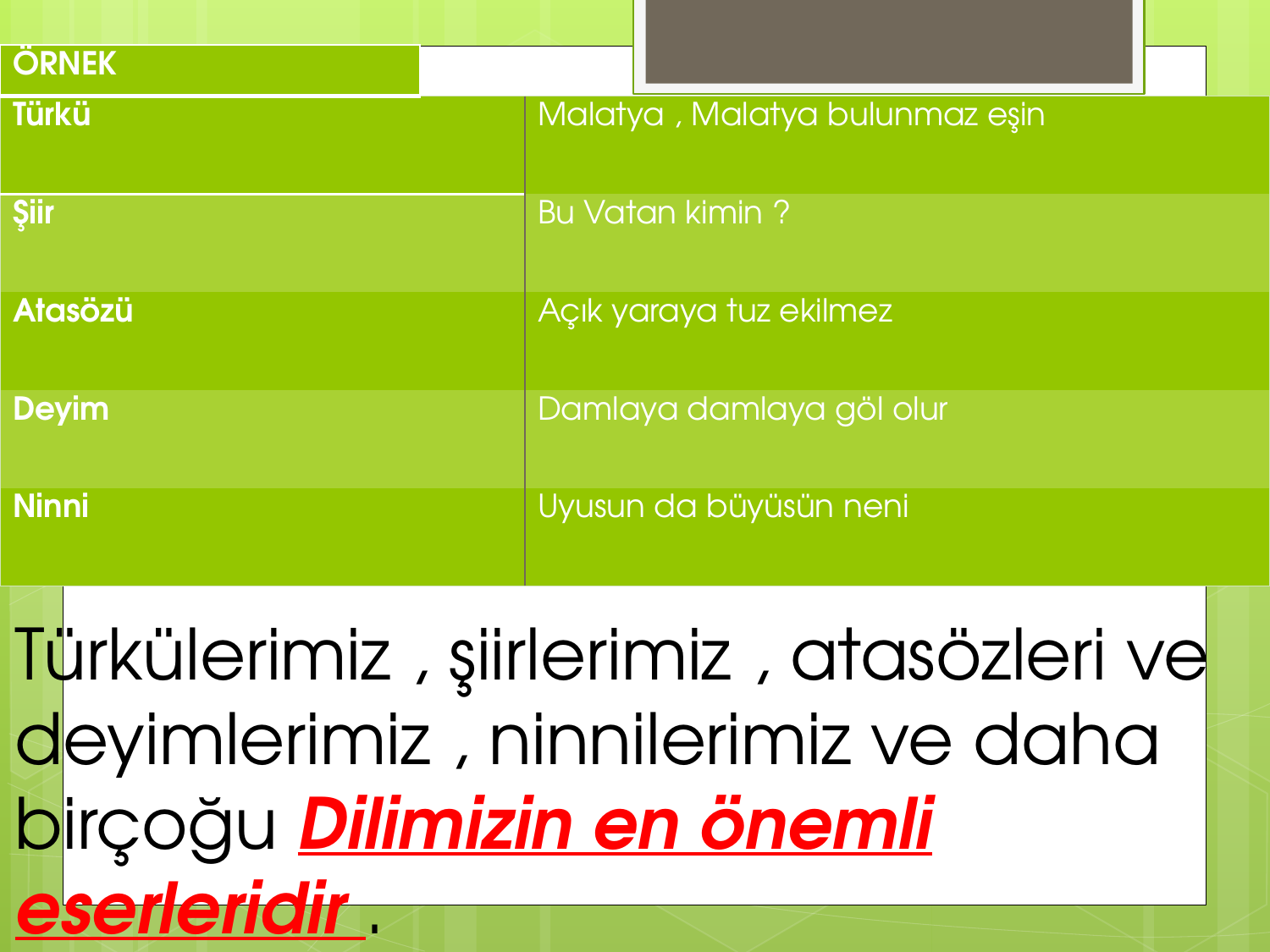

| ÖRNEK |
| --- |
| Türkü | Malatya , Malatya bulunmaz eşin |
| --- | --- |
| Şiir | Bu Vatan kimin ? |
| Atasözü | Açık yaraya tuz ekilmez |
| Deyim | Damlaya damlaya göl olur |
| Ninni | Uyusun da büyüsün neni |
# Türkülerimiz , şiirlerimiz , atasözleri ve deyimlerimiz , ninnilerimiz ve daha birçoğu Dilimizin en önemli eserleridir .